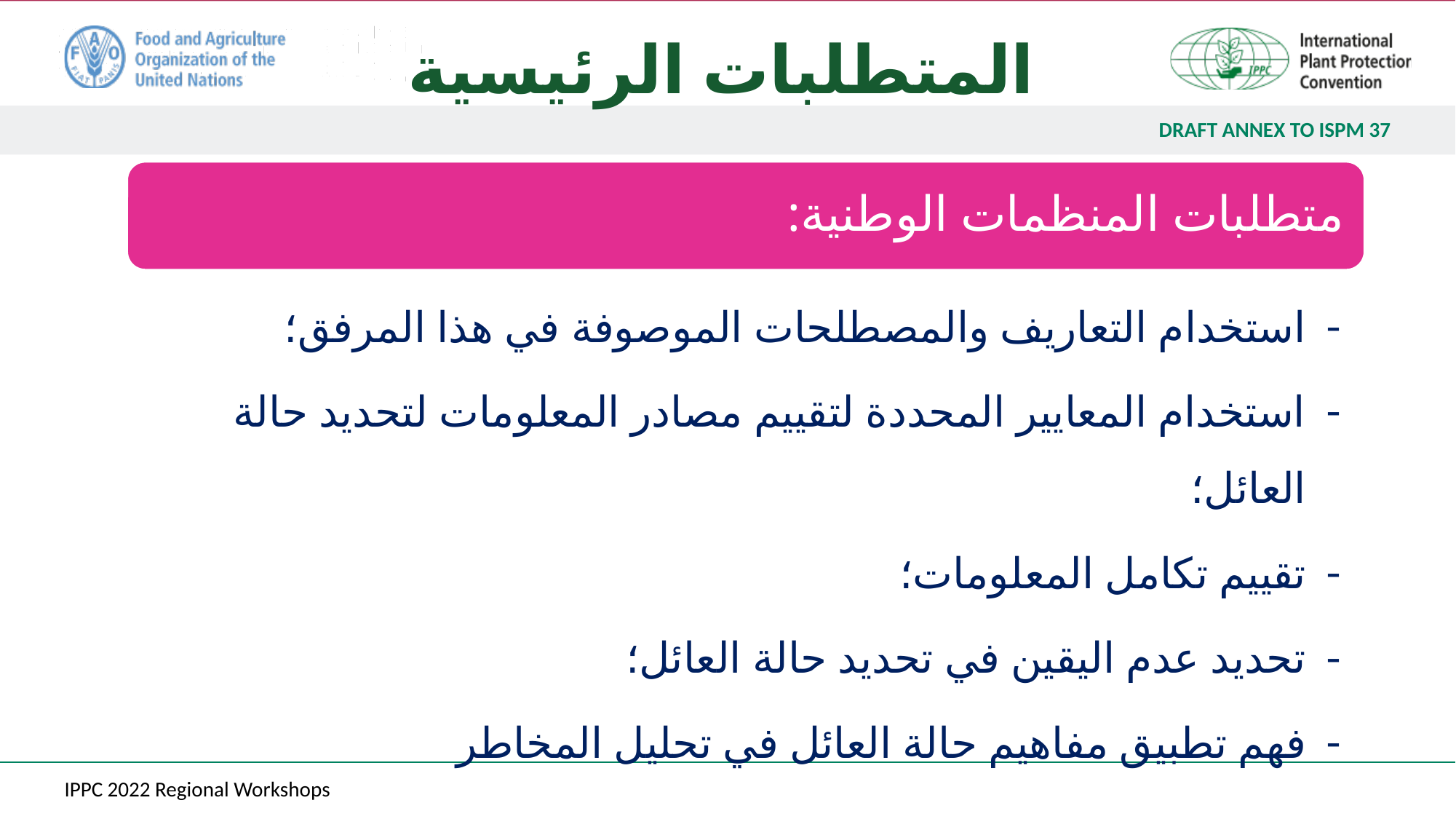

المتطلبات الرئيسية

متطلبات المنظمات الوطنية:
استخدام التعاريف والمصطلحات الموصوفة في هذا المرفق؛
استخدام المعايير المحددة لتقييم مصادر المعلومات لتحديد حالة العائل؛
تقييم تكامل المعلومات؛
تحديد عدم اليقين في تحديد حالة العائل؛
فهم تطبيق مفاهيم حالة العائل في تحليل المخاطر